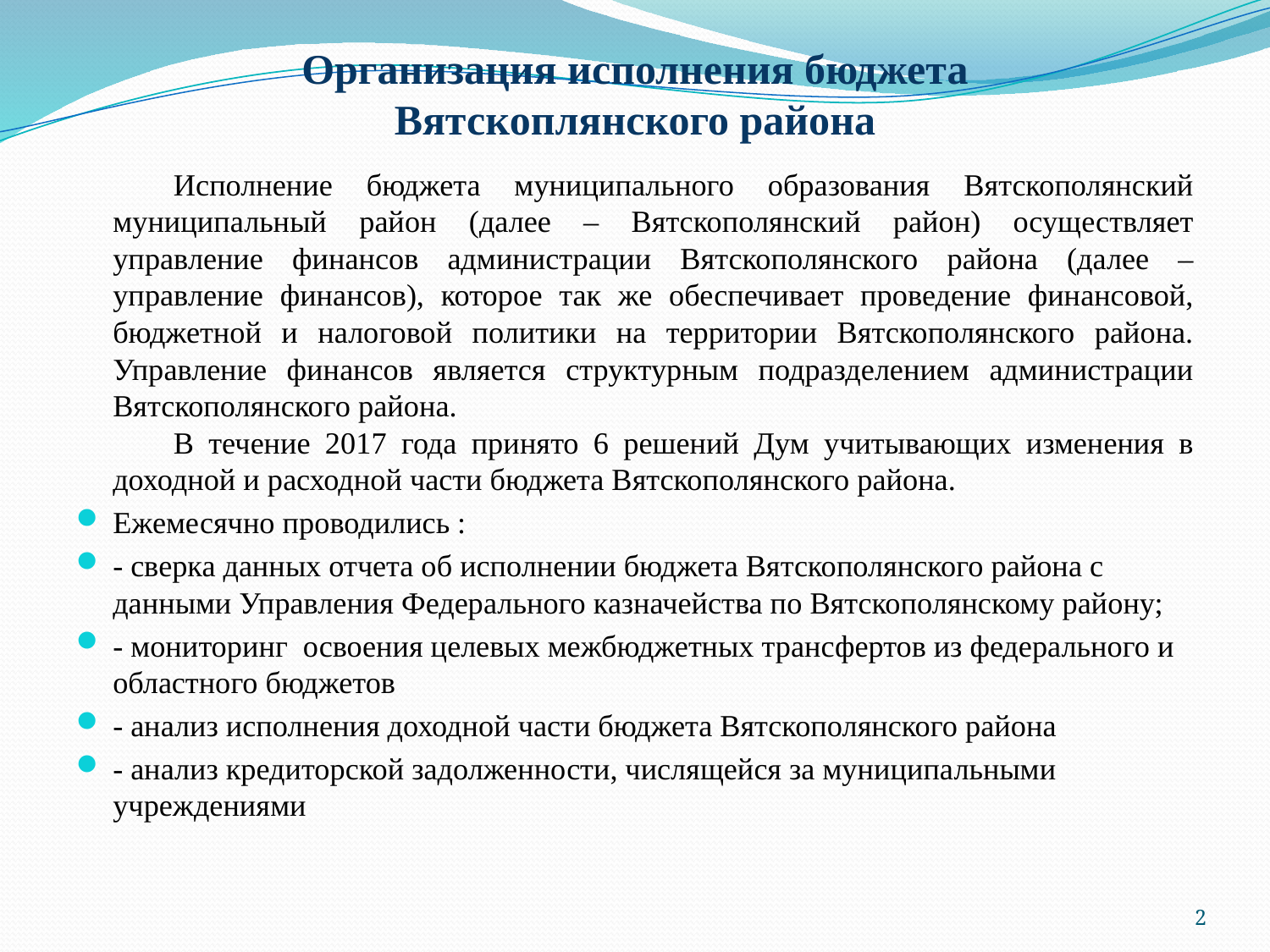

# Организация исполнения бюджета Вятскоплянского района
Исполнение бюджета муниципального образования Вятскополянский муниципальный район (далее – Вятскополянский район) осуществляет управление финансов администрации Вятскополянского района (далее – управление финансов), которое так же обеспечивает проведение финансовой, бюджетной и налоговой политики на территории Вятскополянского района. Управление финансов является структурным подразделением администрации Вятскополянского района.
В течение 2017 года принято 6 решений Дум учитывающих изменения в доходной и расходной части бюджета Вятскополянского района.
Ежемесячно проводились :
- сверка данных отчета об исполнении бюджета Вятскополянского района с данными Управления Федерального казначейства по Вятскополянскому району;
- мониторинг  освоения целевых межбюджетных трансфертов из федерального и областного бюджетов
- анализ исполнения доходной части бюджета Вятскополянского района
- анализ кредиторской задолженности, числящейся за муниципальными учреждениями

2